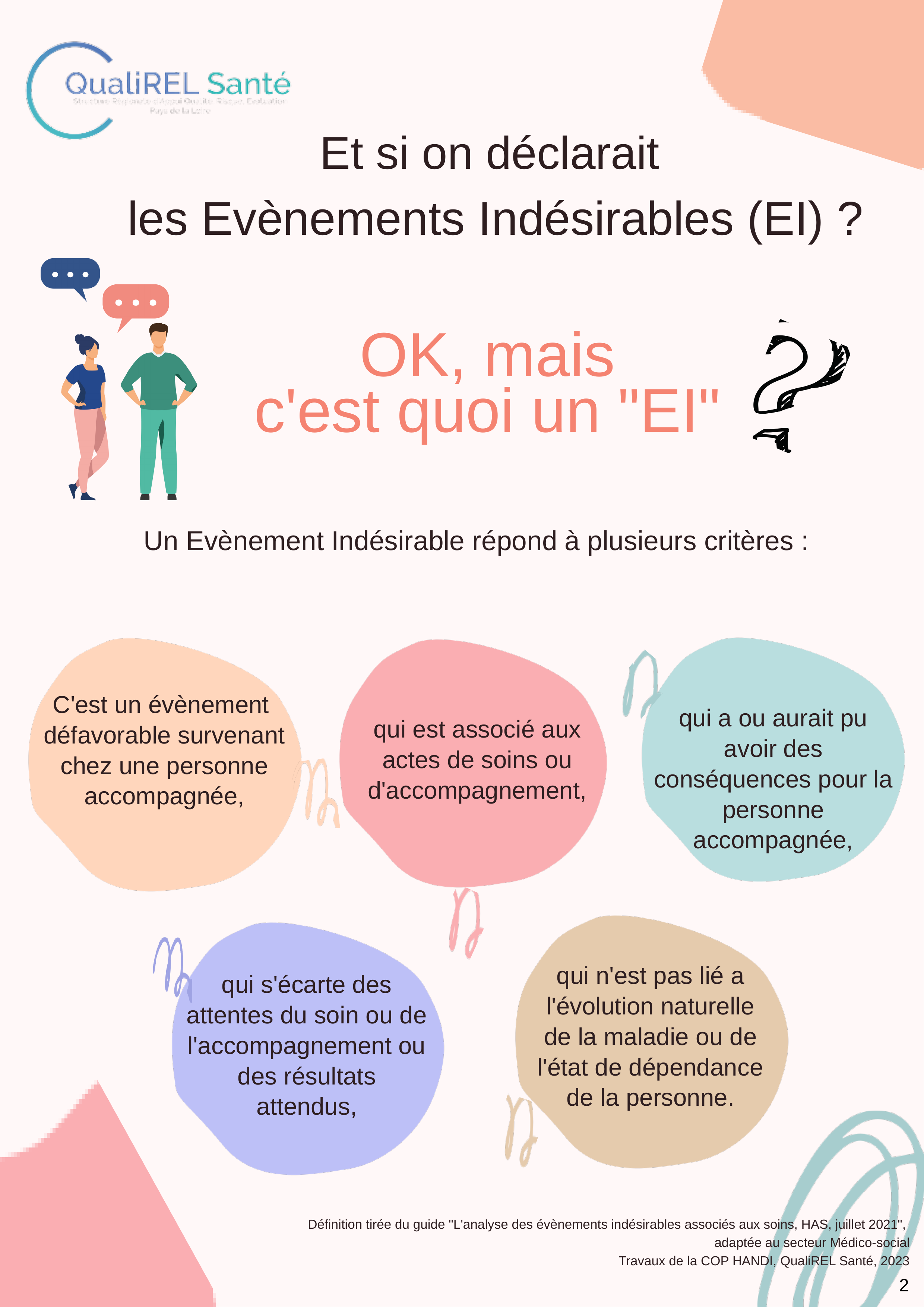

Et si on déclarait
les Evènements Indésirables (EI) ?

OK, mais
c'est quoi un "EI"
Un Evènement Indésirable répond à plusieurs critères :

C'est un évènement  défavorable survenant chez une personne accompagnée,
qui a ou aurait pu avoir des conséquences pour la personne accompagnée,
qui est associé aux actes de soins ou d'accompagnement,

qui n'est pas lié a l'évolution naturelle de la maladie ou de l'état de dépendance de la personne.
qui s'écarte des attentes du soin ou de l'accompagnement ou des résultats attendus,

Définition tirée du guide "L'analyse des évènements indésirables associés aux soins, HAS, juillet 2021",
adaptée au secteur Médico-social
Travaux de la COP HANDI, QualiREL Santé, 2023
2